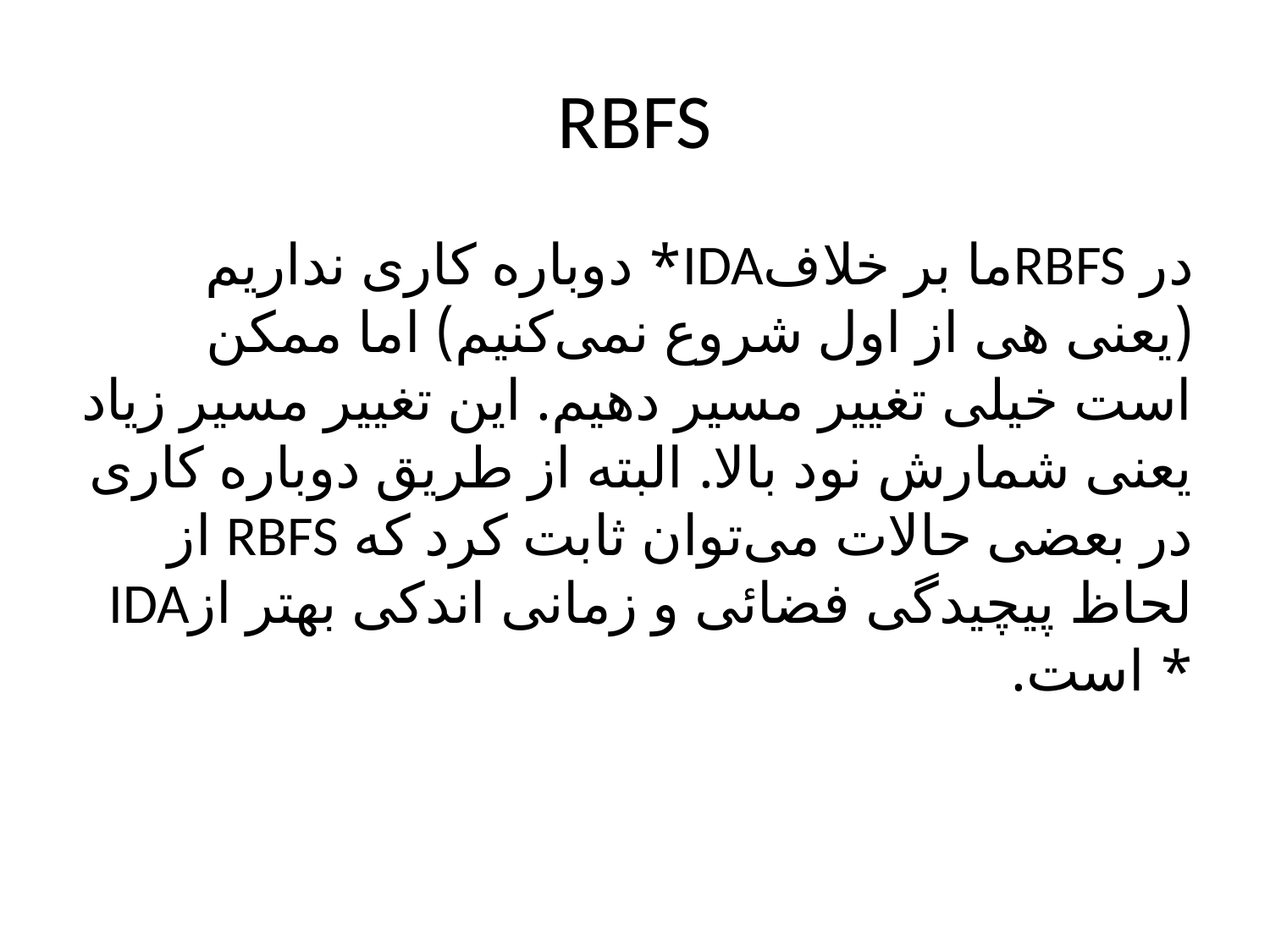

# RBFS
در RBFSما بر خلافIDA* دوباره کاری نداریم (یعنی‌ هی‌ از اول شروع نمی‌کنیم) اما ممکن است خیلی‌ تغییر مسیر دهیم. این تغییر مسیر زیاد یعنی‌ شمارش نود بالا. البته از طریق دوباره کاری در بعضی‌ حالات می‌توان ثابت کرد که RBFS از لحاظ پیچیدگی‌ فضائی و زمانی‌ اندکی‌ بهتر ازIDA * است.